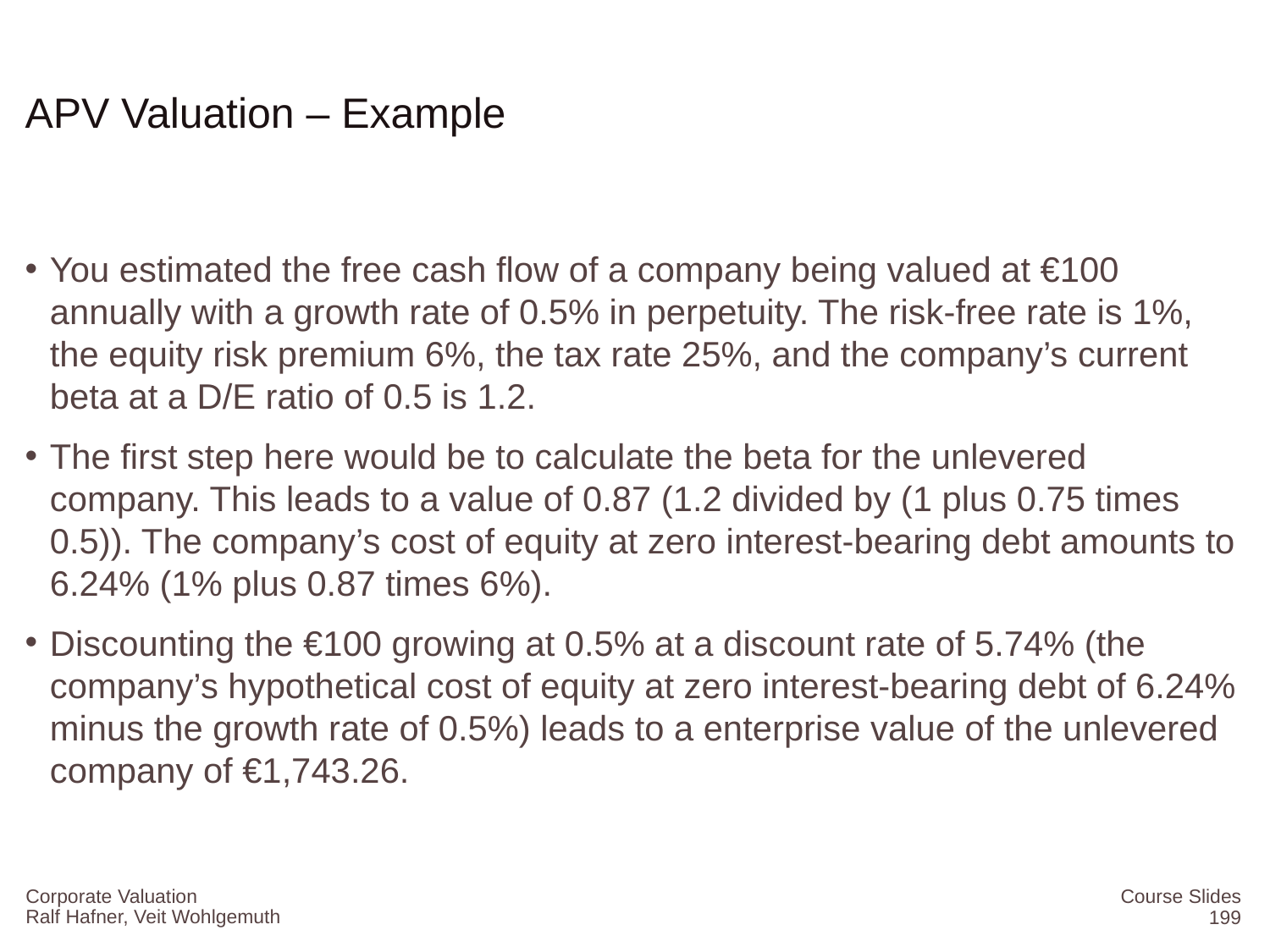

# APV Valuation – Example
You estimated the free cash flow of a company being valued at €100 annually with a growth rate of 0.5% in perpetuity. The risk-free rate is 1%, the equity risk premium 6%, the tax rate 25%, and the company’s current beta at a D/E ratio of 0.5 is 1.2.
The first step here would be to calculate the beta for the unlevered company. This leads to a value of 0.87 (1.2 divided by (1 plus 0.75 times 0.5)). The company’s cost of equity at zero interest-bearing debt amounts to 6.24% (1% plus 0.87 times 6%).
Discounting the €100 growing at 0.5% at a discount rate of 5.74% (the company’s hypothetical cost of equity at zero interest-bearing debt of 6.24% minus the growth rate of 0.5%) leads to a enterprise value of the unlevered company of €1,743.26.
Corporate Valuation
Course Slides
199